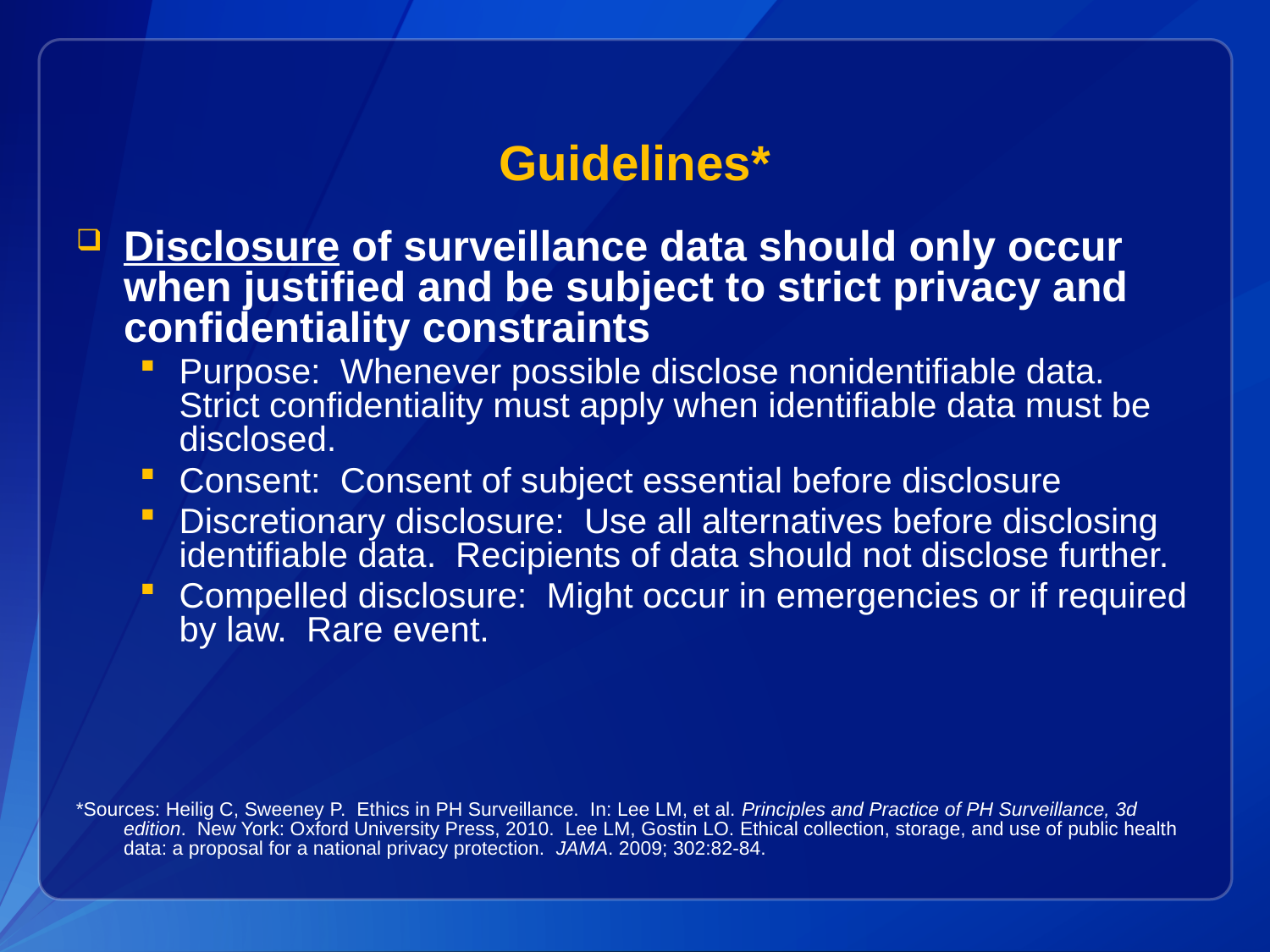

# Guidelines*
Disclosure of surveillance data should only occur when justified and be subject to strict privacy and confidentiality constraints
Purpose:  Whenever possible disclose nonidentifiable data.  Strict confidentiality must apply when identifiable data must be disclosed.
Consent:  Consent of subject essential before disclosure
Discretionary disclosure:  Use all alternatives before disclosing identifiable data.  Recipients of data should not disclose further.
Compelled disclosure:  Might occur in emergencies or if required by law.  Rare event.

*Sources: Heilig C, Sweeney P.  Ethics in PH Surveillance.  In: Lee LM, et al. Principles and Practice of PH Surveillance, 3d edition.  New York: Oxford University Press, 2010.  Lee LM, Gostin LO. Ethical collection, storage, and use of public health data: a proposal for a national privacy protection.  JAMA. 2009; 302:82-84.